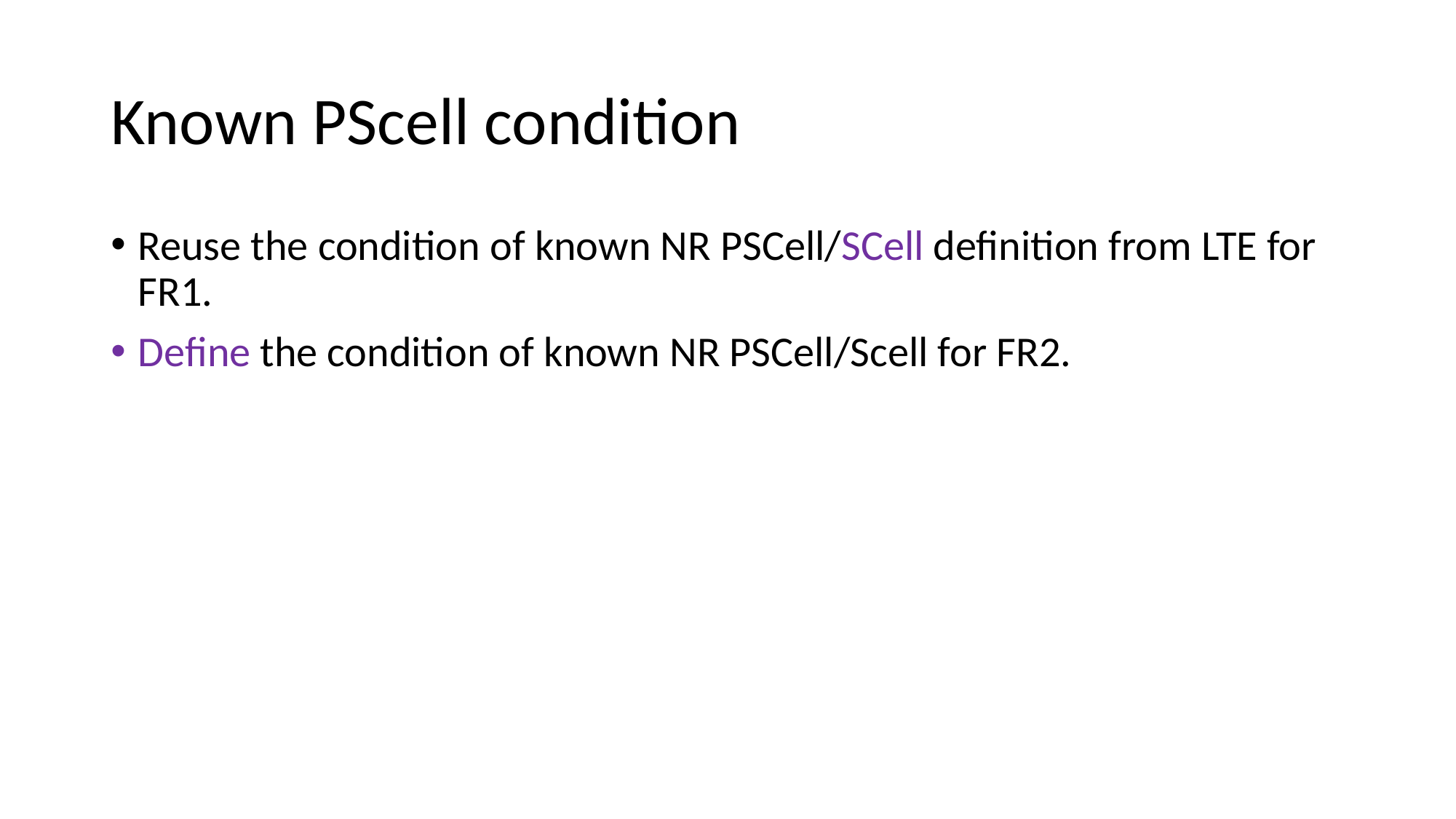

# Known PScell condition
Reuse the condition of known NR PSCell/SCell definition from LTE for FR1.
Define the condition of known NR PSCell/Scell for FR2.